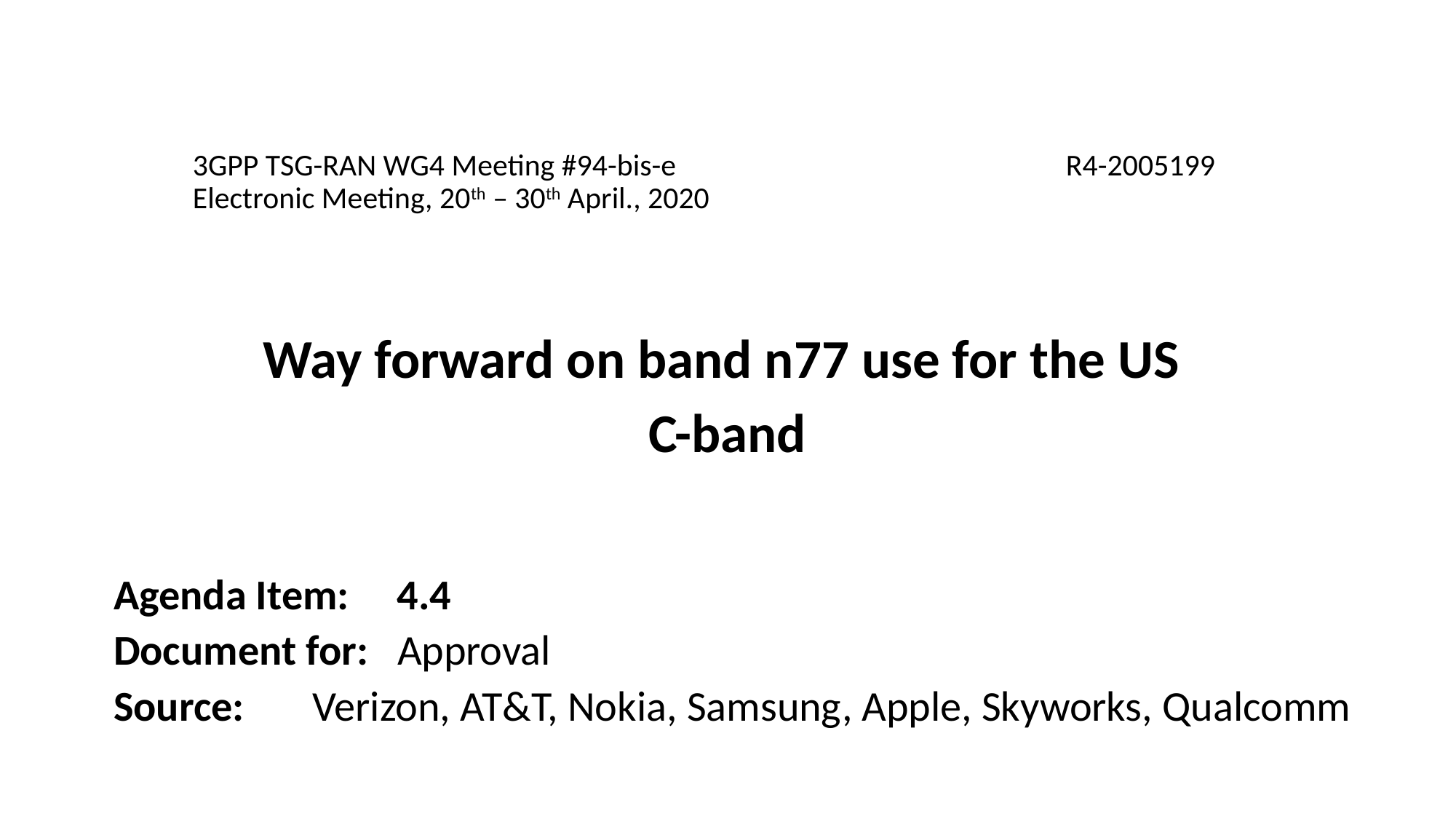

# 3GPP TSG-RAN WG4 Meeting #94-bis-e				R4-2005199 Electronic Meeting, 20th – 30th April., 2020
Way forward on band n77 use for the US
C-band
Agenda Item:     4.4
Document for:   Approval
Source: 	     Verizon, AT&T, Nokia, Samsung, Apple, Skyworks, Qualcomm